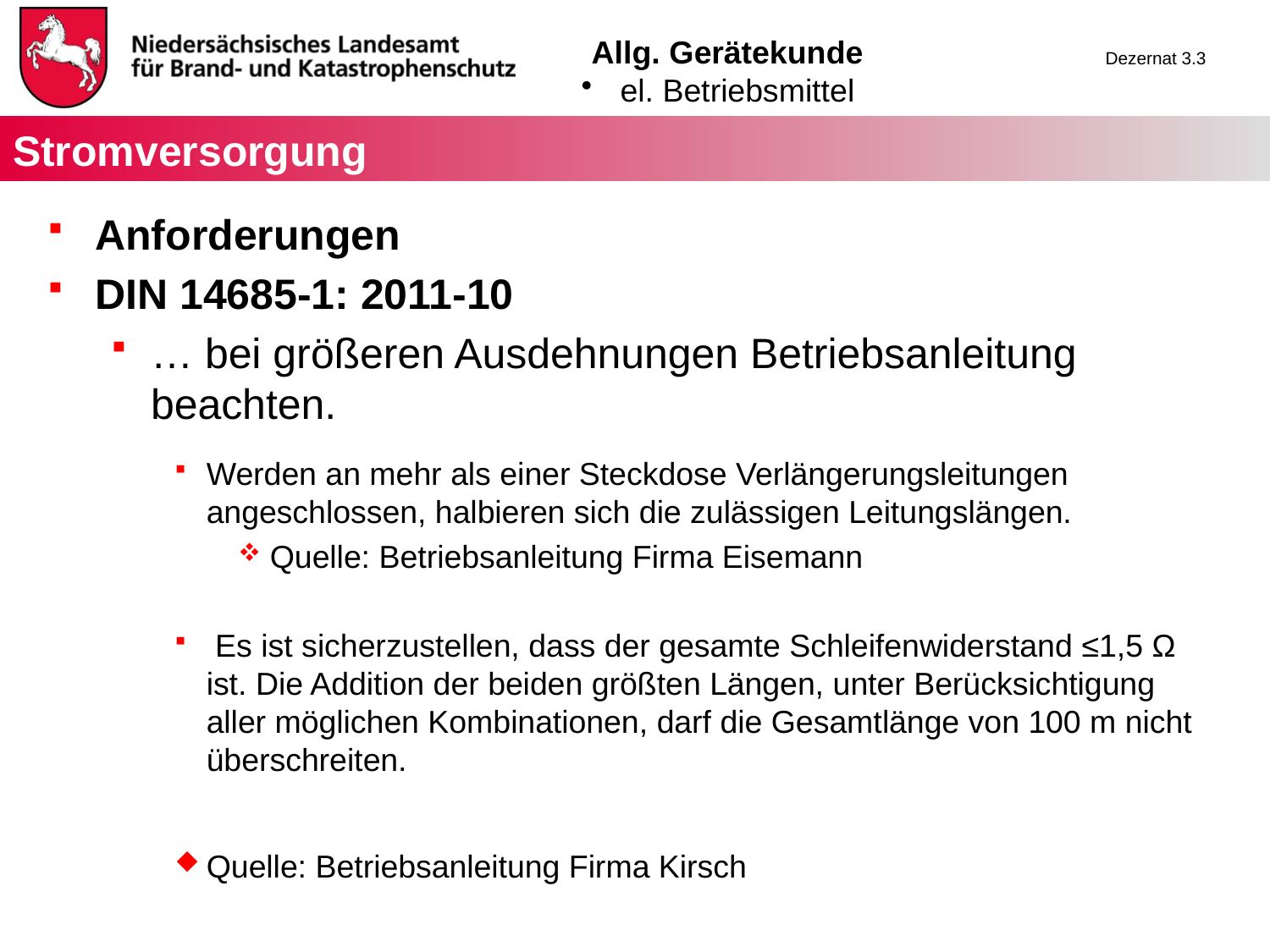

# Stromversorgung
Anforderungen
DIN 14685-1: 2011-10
… bei größeren Ausdehnungen Betriebsanleitung beachten.

Werden an mehr als einer Steckdose Verlängerungsleitungen angeschlossen, halbieren sich die zulässigen Leitungslängen.
Quelle: Betriebsanleitung Firma Eisemann

 Es ist sicherzustellen, dass der gesamte Schleifenwiderstand ≤1,5 Ω ist. Die Addition der beiden größten Längen, unter Berücksichtigung aller möglichen Kombinationen, darf die Gesamtlänge von 100 m nicht überschreiten.

Quelle: Betriebsanleitung Firma Kirsch